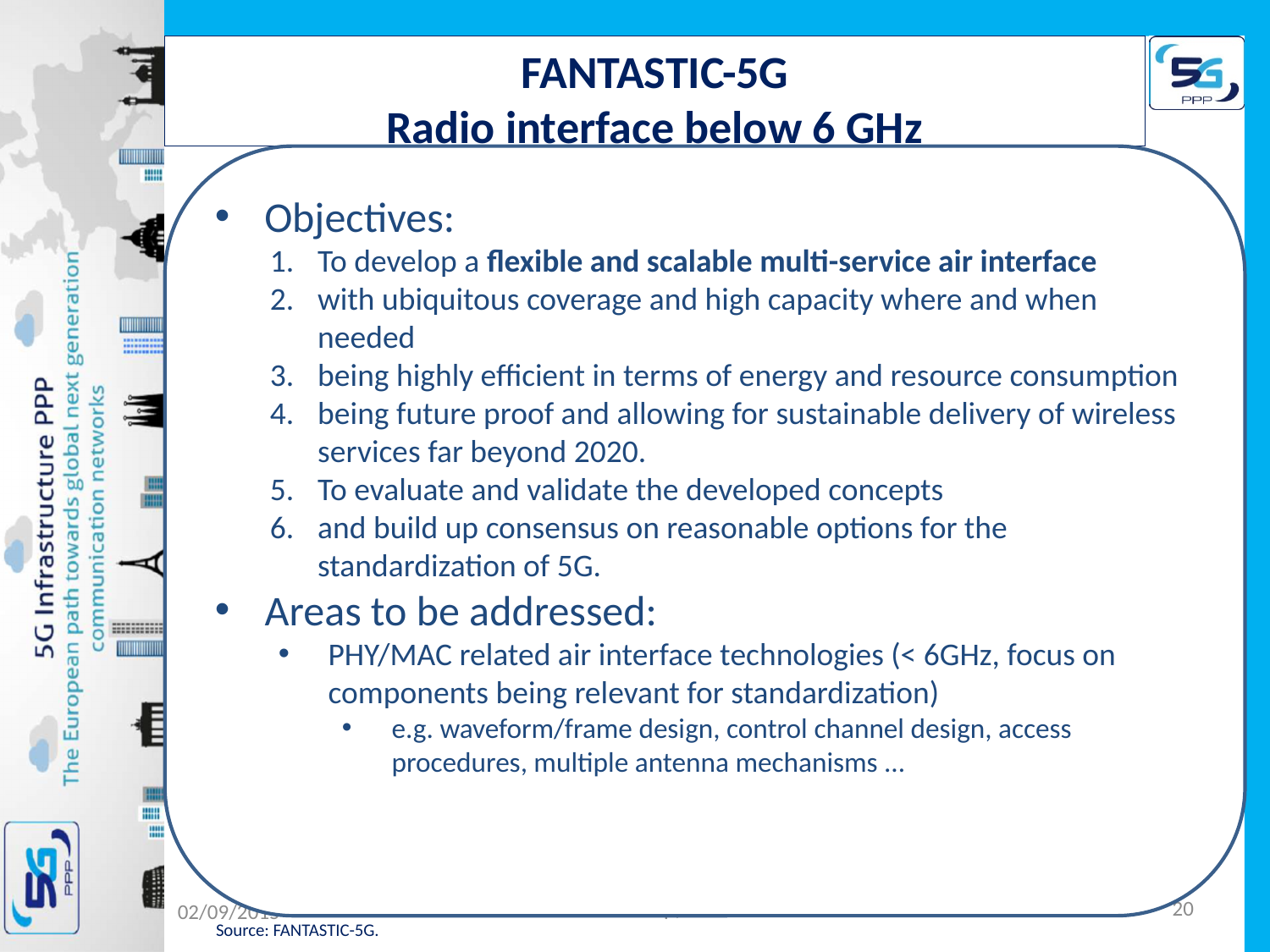

FANTASTIC-5G
Radio interface below 6 GHz

Objectives:
To develop a flexible and scalable multi-service air interface
with ubiquitous coverage and high capacity where and when needed
being highly efficient in terms of energy and resource consumption
being future proof and allowing for sustainable delivery of wireless services far beyond 2020.
To evaluate and validate the developed concepts
and build up consensus on reasonable options for the standardization of 5G.
Areas to be addressed:
PHY/MAC related air interface technologies (< 6GHz, focus on components being relevant for standardization)
e.g. waveform/frame design, control channel design, access procedures, multiple antenna mechanisms ...

Research projects

Innovation projects

METIS-II
Mobile and wireless communications Enablers for Twenty-twenty (2020) Information Society-II
FANTASTIC-5G
Flexible Air iNTerfAce for Scalable service delivery wiThin wIreless Communication networks of the 5th Generation
3GPP RAN 5G Workshop, 17.-18.9.2015
20
02/09/2015
Source: FANTASTIC-5G.